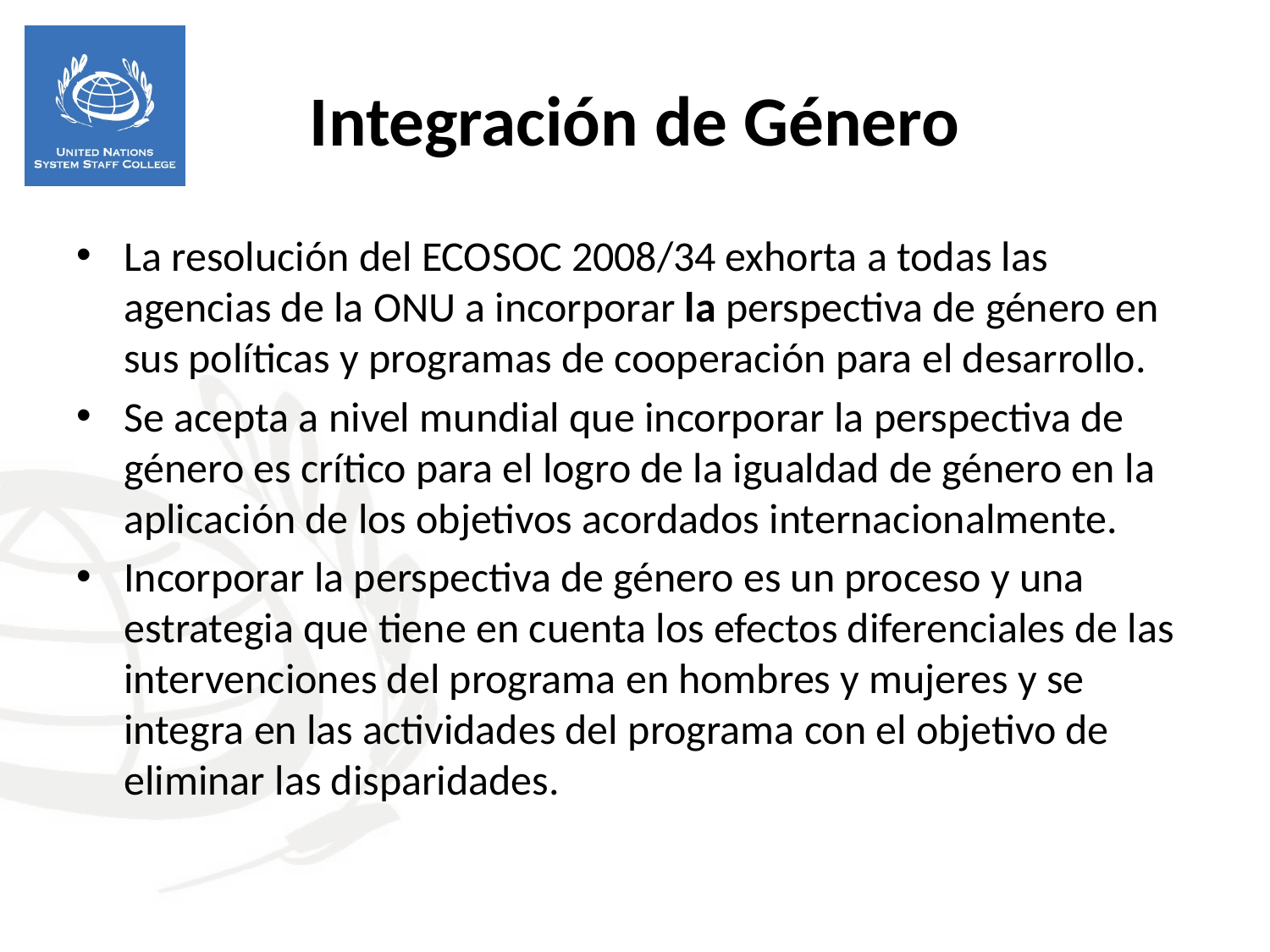

Integración de Género
La resolución del ECOSOC 2008/34 exhorta a todas las agencias de la ONU a incorporar la perspectiva de género en sus políticas y programas de cooperación para el desarrollo.
Se acepta a nivel mundial que incorporar la perspectiva de género es crítico para el logro de la igualdad de género en la aplicación de los objetivos acordados internacionalmente.
Incorporar la perspectiva de género es un proceso y una estrategia que tiene en cuenta los efectos diferenciales de las intervenciones del programa en hombres y mujeres y se integra en las actividades del programa con el objetivo de eliminar las disparidades.